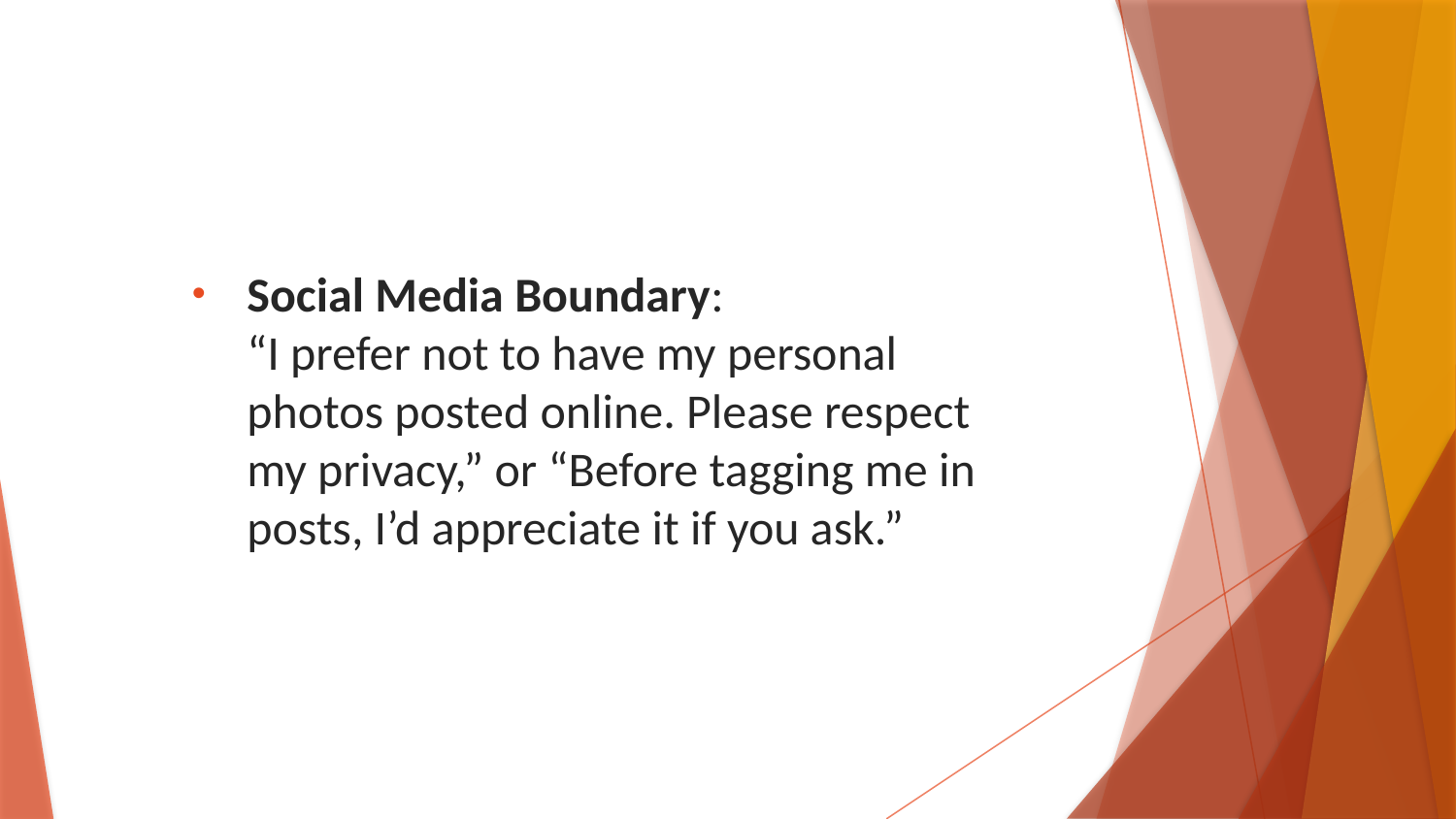

Social Media Boundary:
“I prefer not to have my personal photos posted online. Please respect my privacy,” or “Before tagging me in posts, I’d appreciate it if you ask.”